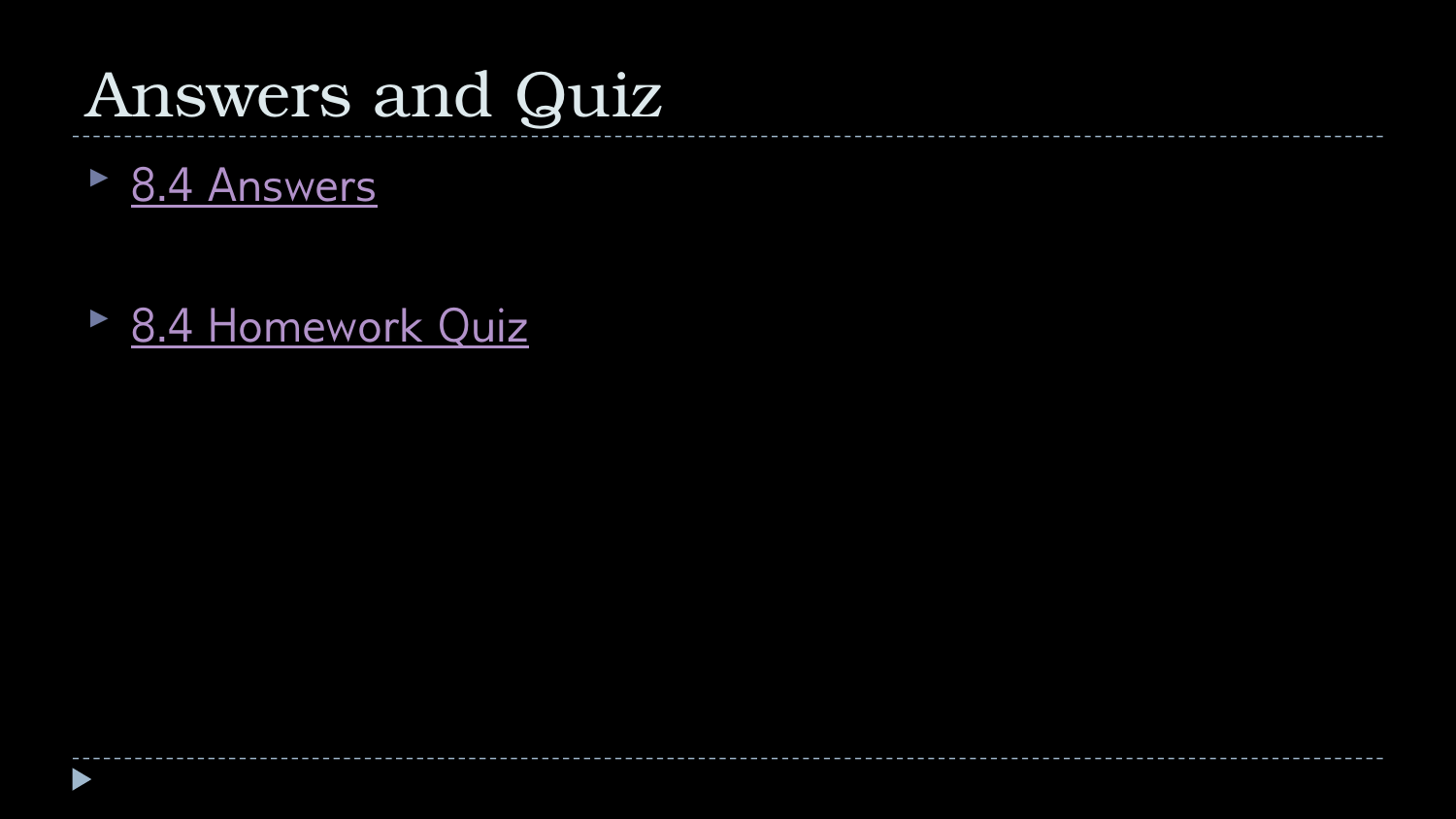

# Answers and Quiz
8.4 Answers

8.4 Homework Quiz